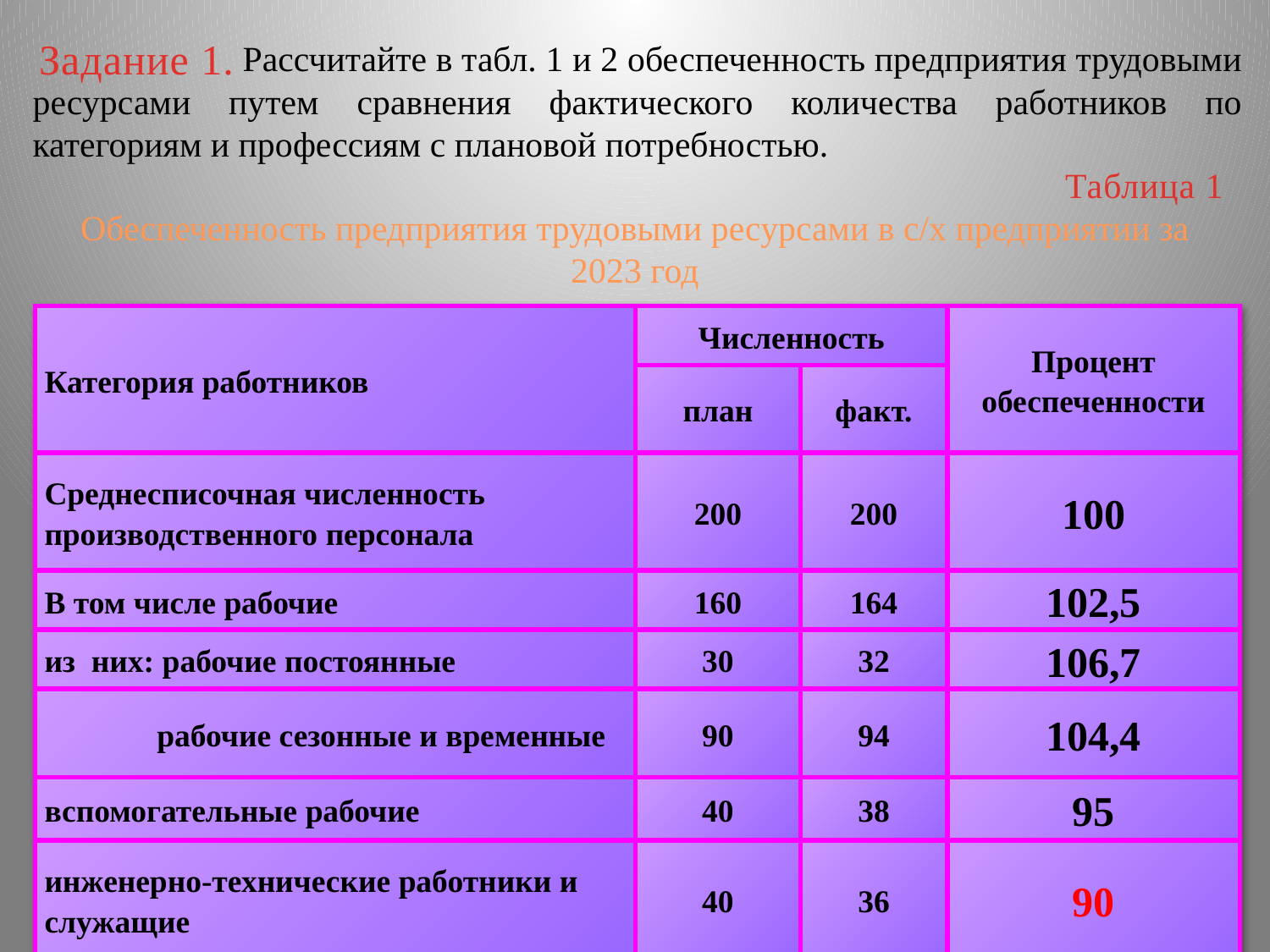

Задание 1.
                       Рассчитайте в табл. 1 и 2 обеспеченность предприятия трудовыми ресурсами путем сравнения фактического количества работников по категориям и профессиям с плановой потребностью.
							Таблица 1
Обеспеченность предприятия трудовыми ресурсами в с/х предприятии за 2023 год
| Категория работников | Численность |  | Процент обеспеченности |
| --- | --- | --- | --- |
|  | план | факт. |  |
| Среднесписочная численность производственного персонала | 200 | 200 | 100 |
| В том числе рабочие | 160 | 164 | 102,5 |
| из них: рабочие постоянные | 30 | 32 | 106,7 |
| рабочие сезонные и временные | 90 | 94 | 104,4 |
| вспомогательные рабочие | 40 | 38 | 95 |
| инженерно-технические работники и служащие | 40 | 36 | 90 |
| Категория работников | Численность |  | Процент обеспеченности |
| --- | --- | --- | --- |
|  | план | факт. |  |
| Среднесписочная численность производственного персонала | 200 | 200 |  |
| В том числе рабочие | 160 | 164 |  |
| из них: рабочие постоянные | 30 | 32 |  |
| рабочие сезонные и временные | 90 | 94 |  |
| вспомогательные рабочие | 40 | 38 |  |
| инженерно-технические работники и служащие | 40 | 36 |  |